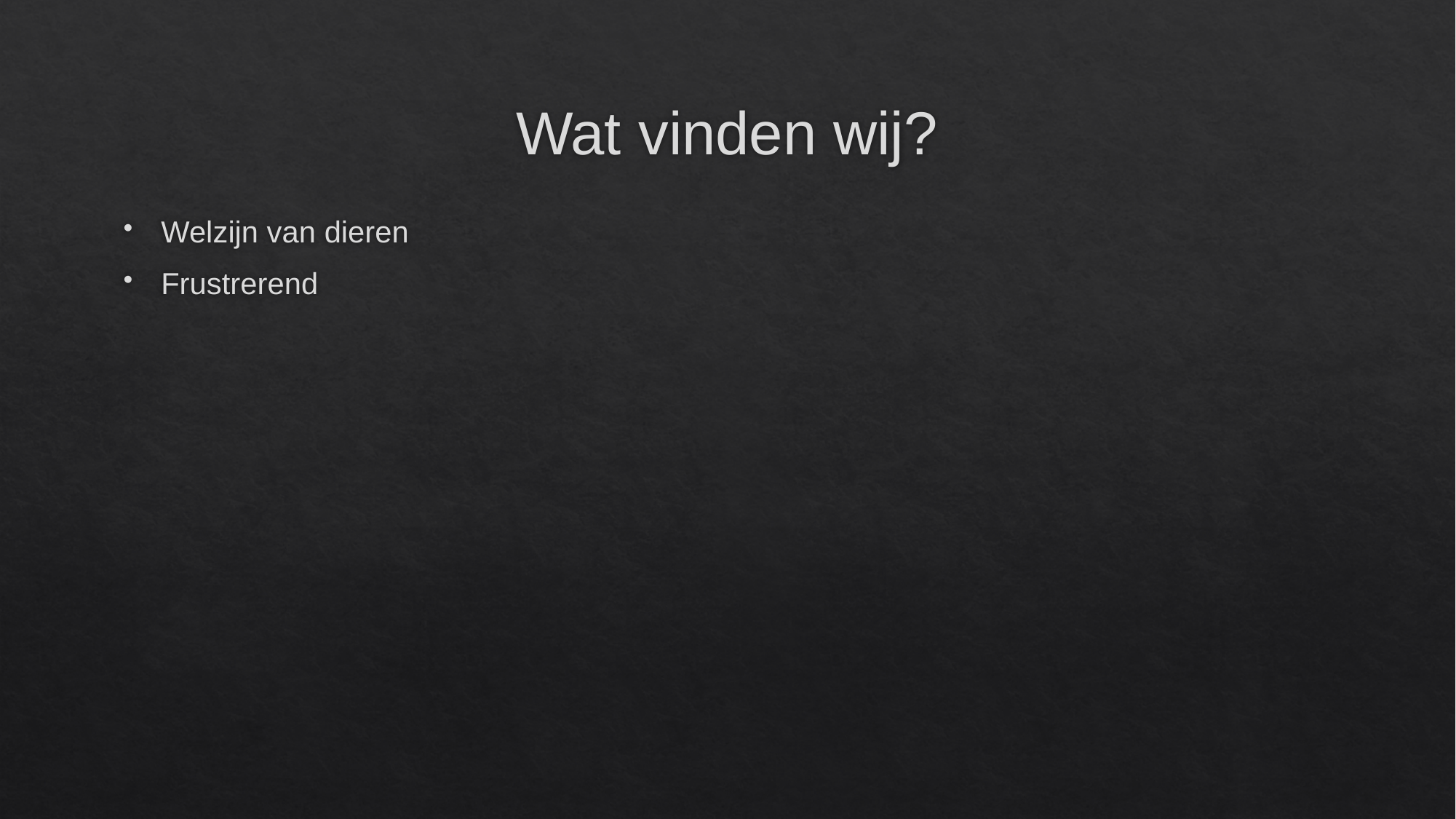

# Wat vinden wij?
Welzijn van dieren
Frustrerend